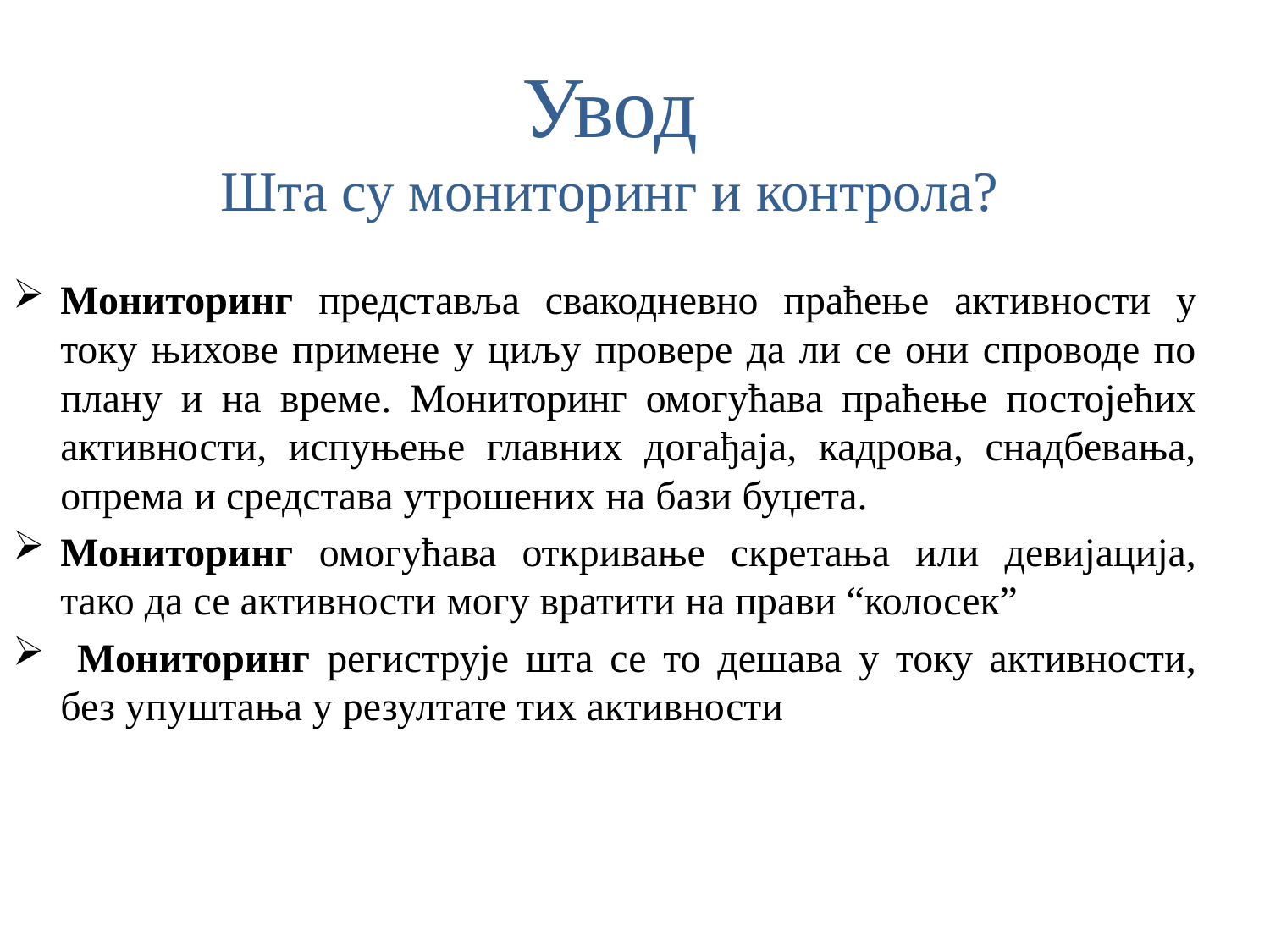

# Увод Шта су мониторинг и контрола?
Мониторинг представља свакодневно праћење активности у току њихове примене у циљу провере да ли се они спроводе по плану и на време. Мониторинг омогућава праћење постојећих активности, испуњење главних догађаја, кадрова, снадбевања, опрема и средстава утрошених на бази буџета.
Мониторинг омогућава откривање скретања или девијација, тако да се активности могу вратити на прави “колосек”
 Мониторинг региструје шта се то дешава у току активности, без упуштања у резултате тих активности